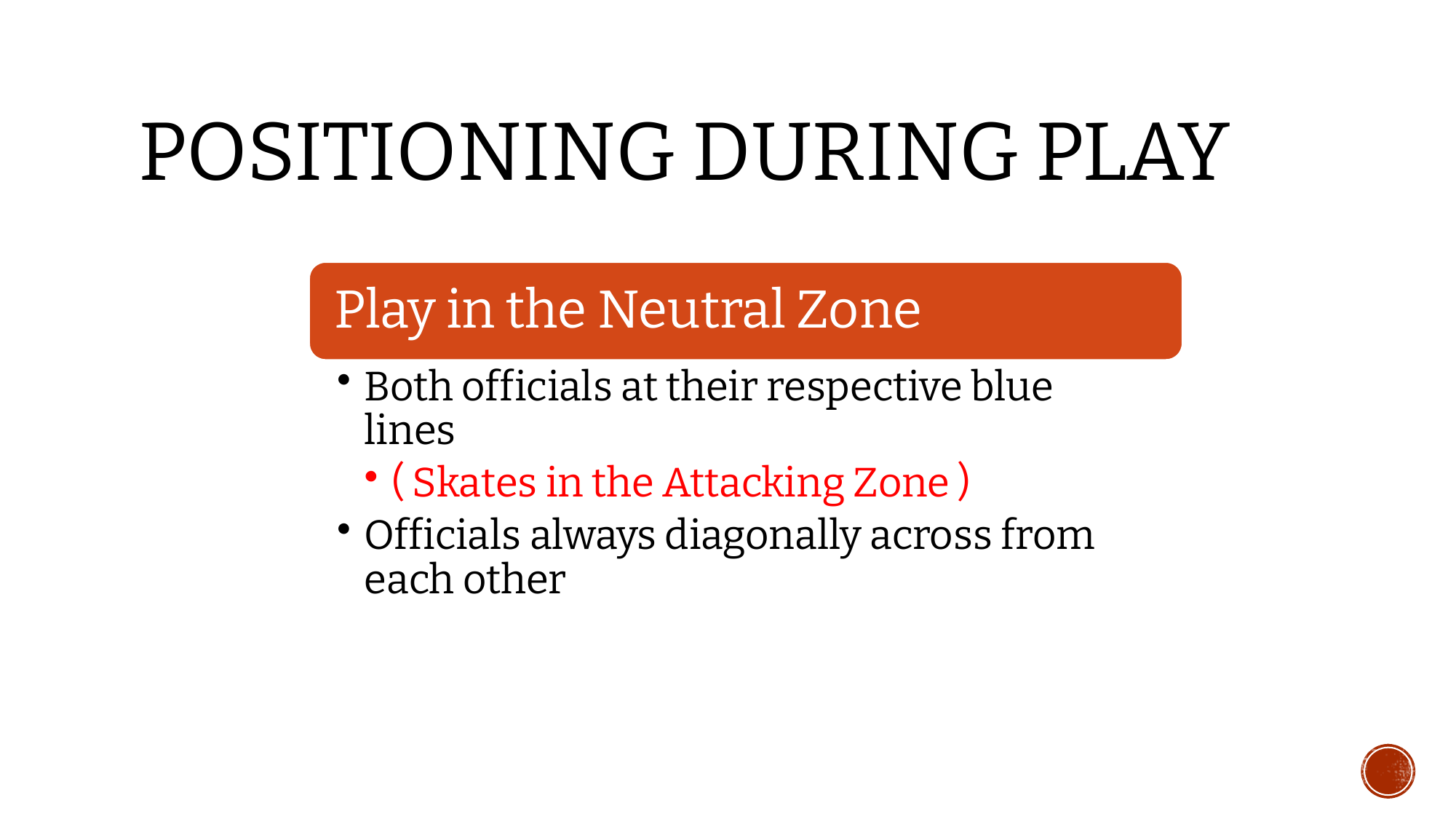

# Positioning During Play
Play in the Neutral Zone
Both officials at their respective blue lines
( Skates in the Attacking Zone )
Officials always diagonally across from each other